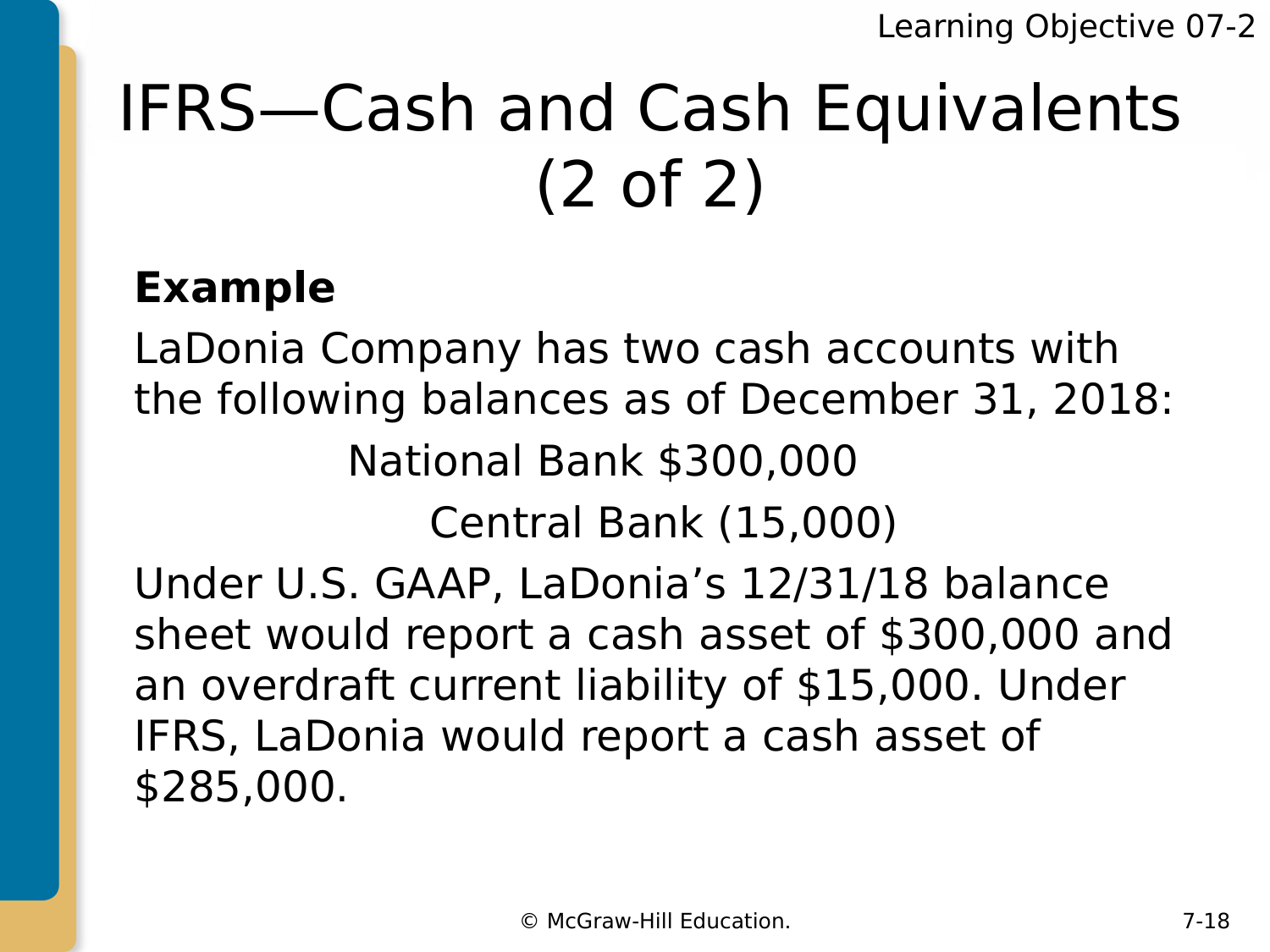

Learning Objective 07-2
# IFRS—Cash and Cash Equivalents (2 of 2)
Example
LaDonia Company has two cash accounts with the following balances as of December 31, 2018:
National Bank $300,000
Central Bank (15,000)
Under U.S. GAAP, LaDonia’s 12/31/18 balance sheet would report a cash asset of $300,000 and an overdraft current liability of $15,000. Under IFRS, LaDonia would report a cash asset of $285,000.